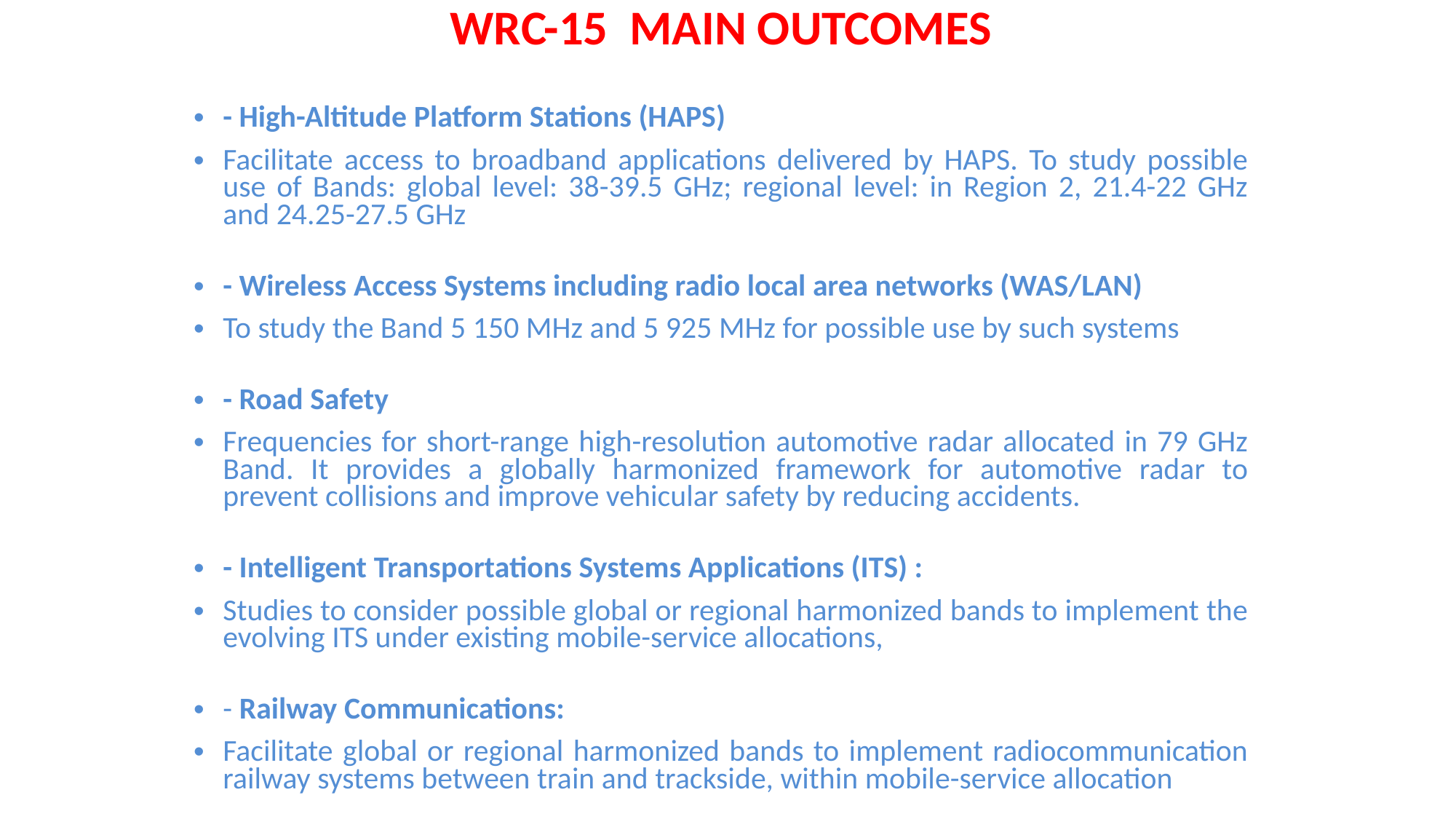

WRC-15  MAIN OUTCOMES
- High-Altitude Platform Stations (HAPS)
Facilitate access to broadband applications delivered by HAPS. To study possible use of Bands: global level: 38-39.5 GHz; regional level: in Region 2, 21.4-22 GHz and 24.25-27.5 GHz

- Wireless Access Systems including radio local area networks (WAS/LAN)
To study the Band 5 150 MHz and 5 925 MHz for possible use by such systems

- Road Safety
Frequencies for short-range high-resolution automotive radar allocated in 79 GHz Band. It provides a globally harmonized framework for automotive radar to prevent collisions and improve vehicular safety by reducing accidents.

- Intelligent Transportations Systems Applications (ITS) :
Studies to consider possible global or regional harmonized bands to implement the evolving ITS under existing mobile-service allocations,

- Railway Communications:
Facilitate global or regional harmonized bands to implement radiocommunication railway systems between train and trackside, within mobile-service allocation